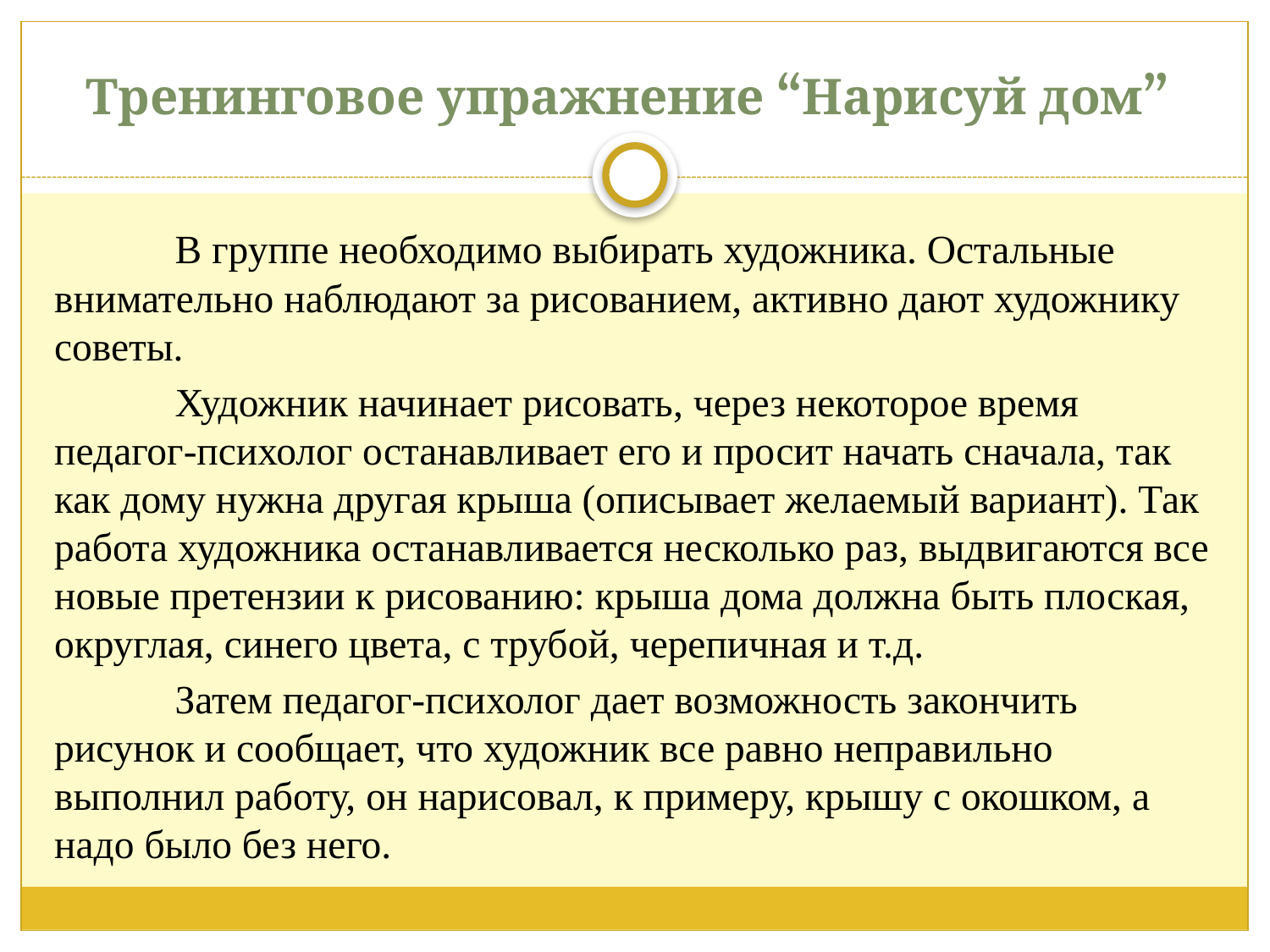

# Тренинговое упражнение “Нарисуй дом”
	В группе необходимо выбирать художника. Остальные внимательно наблюдают за рисованием, активно дают художнику советы.
	Художник начинает рисовать, через некоторое время педагог-психолог останавливает его и просит начать сначала, так как дому нужна другая крыша (описывает желаемый вариант). Так работа художника останавливается несколько раз, выдвигаются все новые претензии к рисованию: крыша дома должна быть плоская, округлая, синего цвета, с трубой, черепичная и т.д.
	Затем педагог-психолог дает возможность закончить рисунок и сообщает, что художник все равно неправильно выполнил работу, он нарисовал, к примеру, крышу с окошком, а надо было без него.